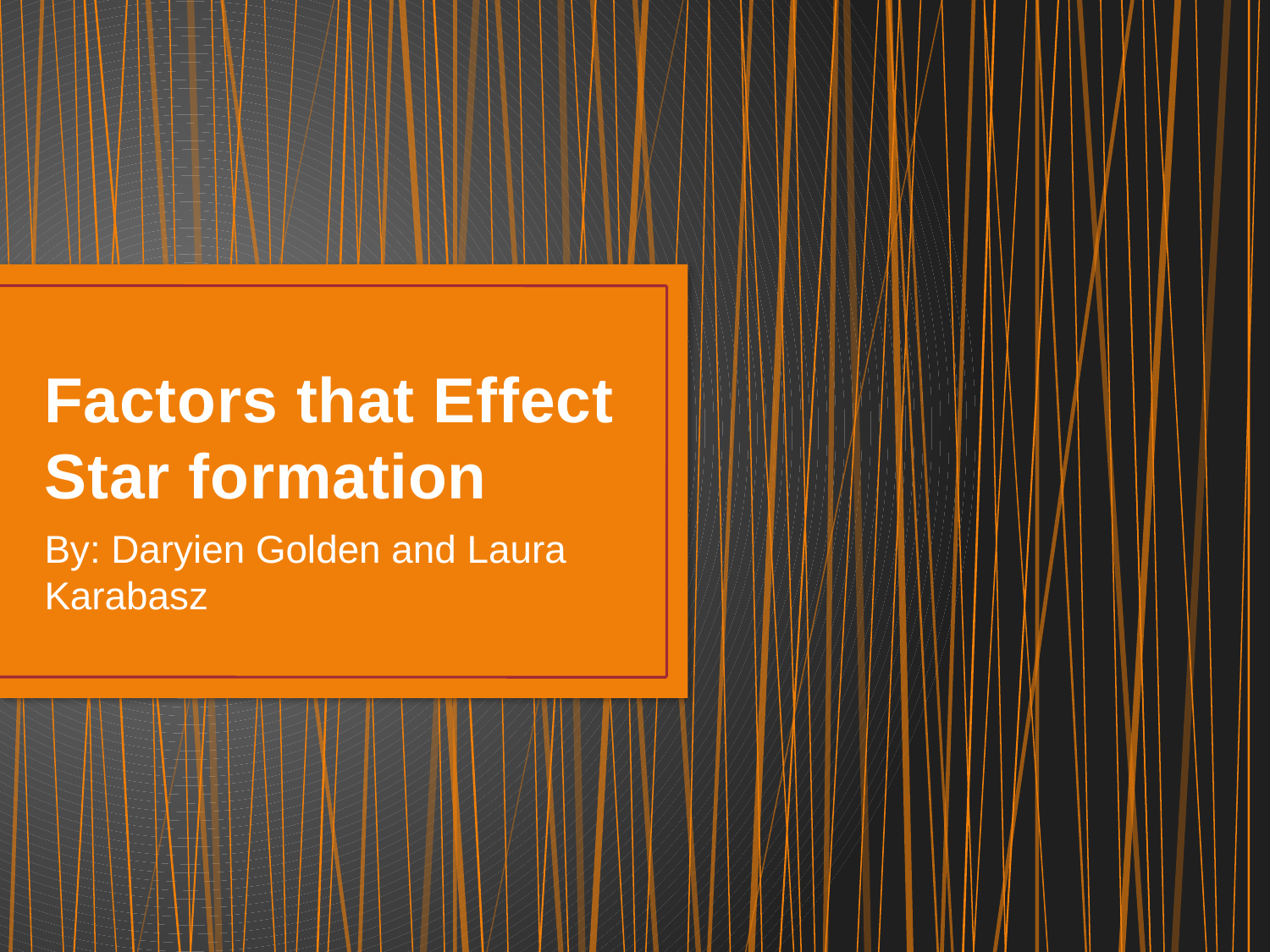

# Factors that Effect Star formation
By: Daryien Golden and Laura Karabasz